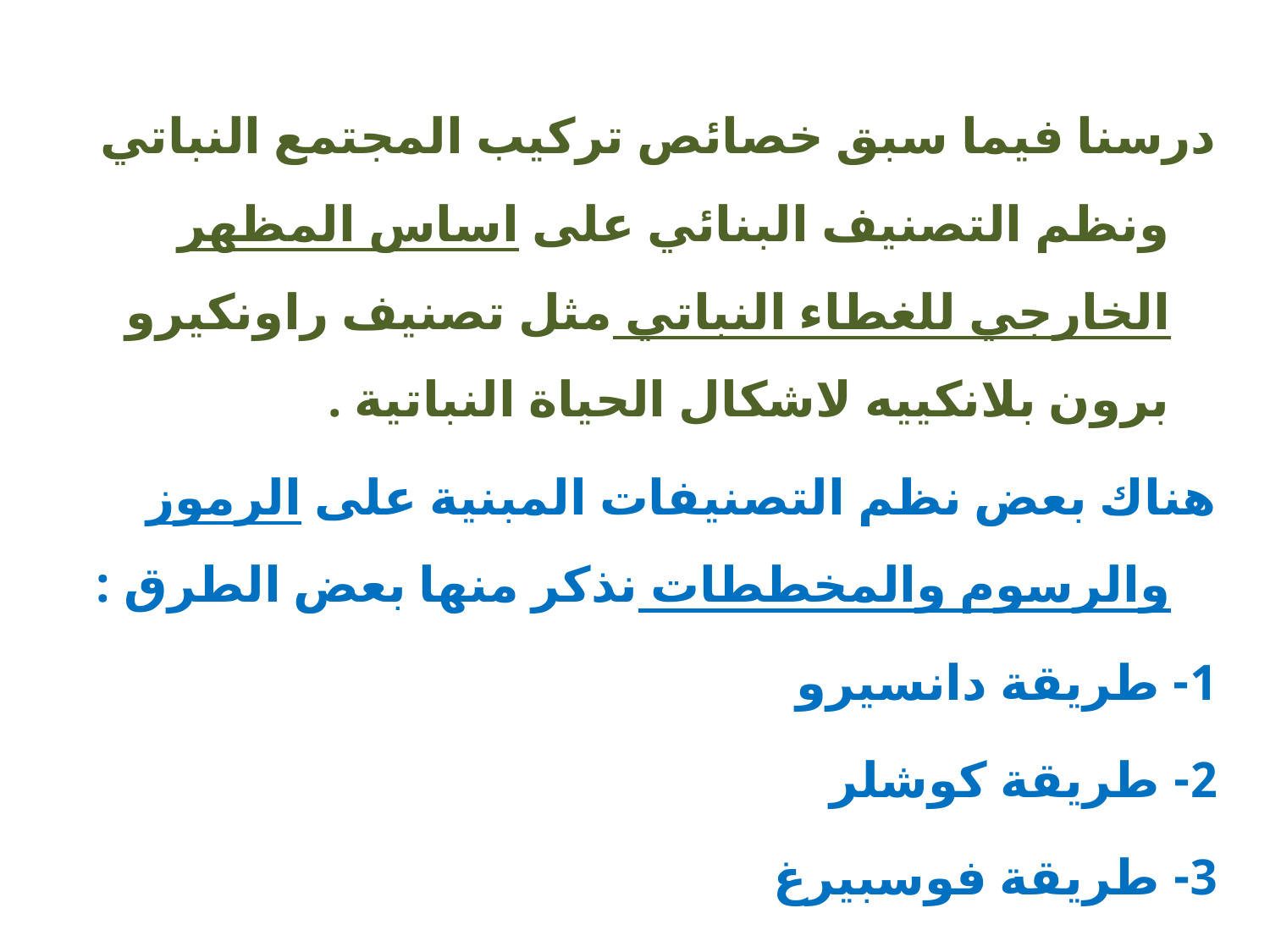

درسنا فيما سبق خصائص تركيب المجتمع النباتي ونظم التصنيف البنائي على اساس المظهر الخارجي للغطاء النباتي مثل تصنيف راونكيرو برون بلانكييه لاشكال الحياة النباتية .
هناك بعض نظم التصنيفات المبنية على الرموز والرسوم والمخططات نذكر منها بعض الطرق :
1- طريقة دانسيرو
2- طريقة كوشلر
3- طريقة فوسبيرغ